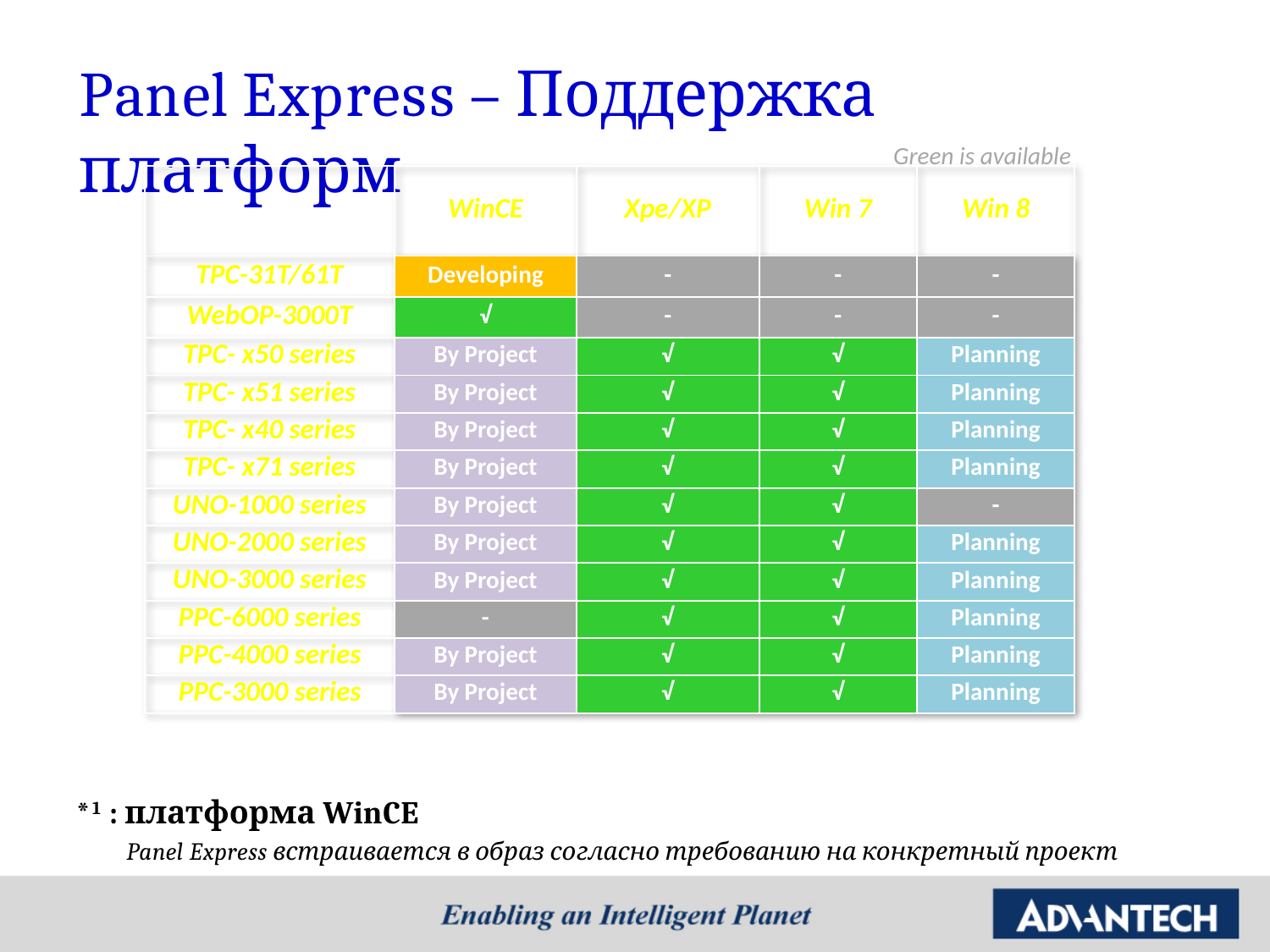

# Panel Express – Поддержка платформ
Green is available
|  | WinCE | Xpe/XP | Win 7 | Win 8 |
| --- | --- | --- | --- | --- |
| TPC-31T/61T | Developing | - | - | - |
| WebOP-3000T | √ | - | - | - |
| TPC- x50 series | By Project | √ | √ | Planning |
| TPC- x51 series | By Project | √ | √ | Planning |
| TPC- x40 series | By Project | √ | √ | Planning |
| TPC- x71 series | By Project | √ | √ | Planning |
| UNO-1000 series | By Project | √ | √ | - |
| UNO-2000 series | By Project | √ | √ | Planning |
| UNO-3000 series | By Project | √ | √ | Planning |
| PPC-6000 series | - | √ | √ | Planning |
| PPC-4000 series | By Project | √ | √ | Planning |
| PPC-3000 series | By Project | √ | √ | Planning |
*1 : платформа WinCE
         Panel Express встраивается в образ согласно требованию на конкретный проект